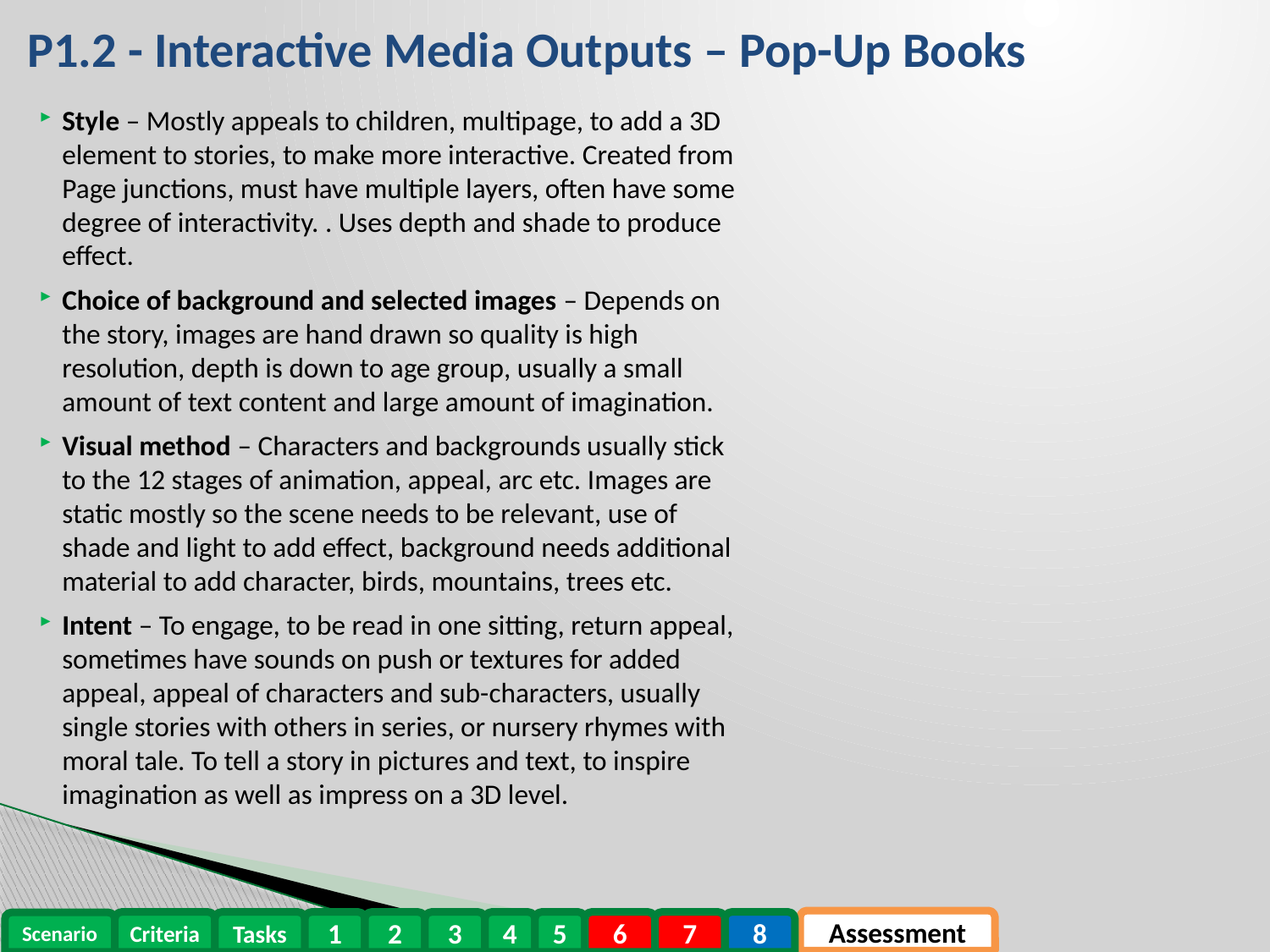

# P1.2 - Interactive Media Outputs – Pop-Up Books
Style – Mostly appeals to children, multipage, to add a 3D element to stories, to make more interactive. Created from Page junctions, must have multiple layers, often have some degree of interactivity. . Uses depth and shade to produce effect.
Choice of background and selected images – Depends on the story, images are hand drawn so quality is high resolution, depth is down to age group, usually a small amount of text content and large amount of imagination.
Visual method – Characters and backgrounds usually stick to the 12 stages of animation, appeal, arc etc. Images are static mostly so the scene needs to be relevant, use of shade and light to add effect, background needs additional material to add character, birds, mountains, trees etc.
Intent – To engage, to be read in one sitting, return appeal, sometimes have sounds on push or textures for added appeal, appeal of characters and sub-characters, usually single stories with others in series, or nursery rhymes with moral tale. To tell a story in pictures and text, to inspire imagination as well as impress on a 3D level.